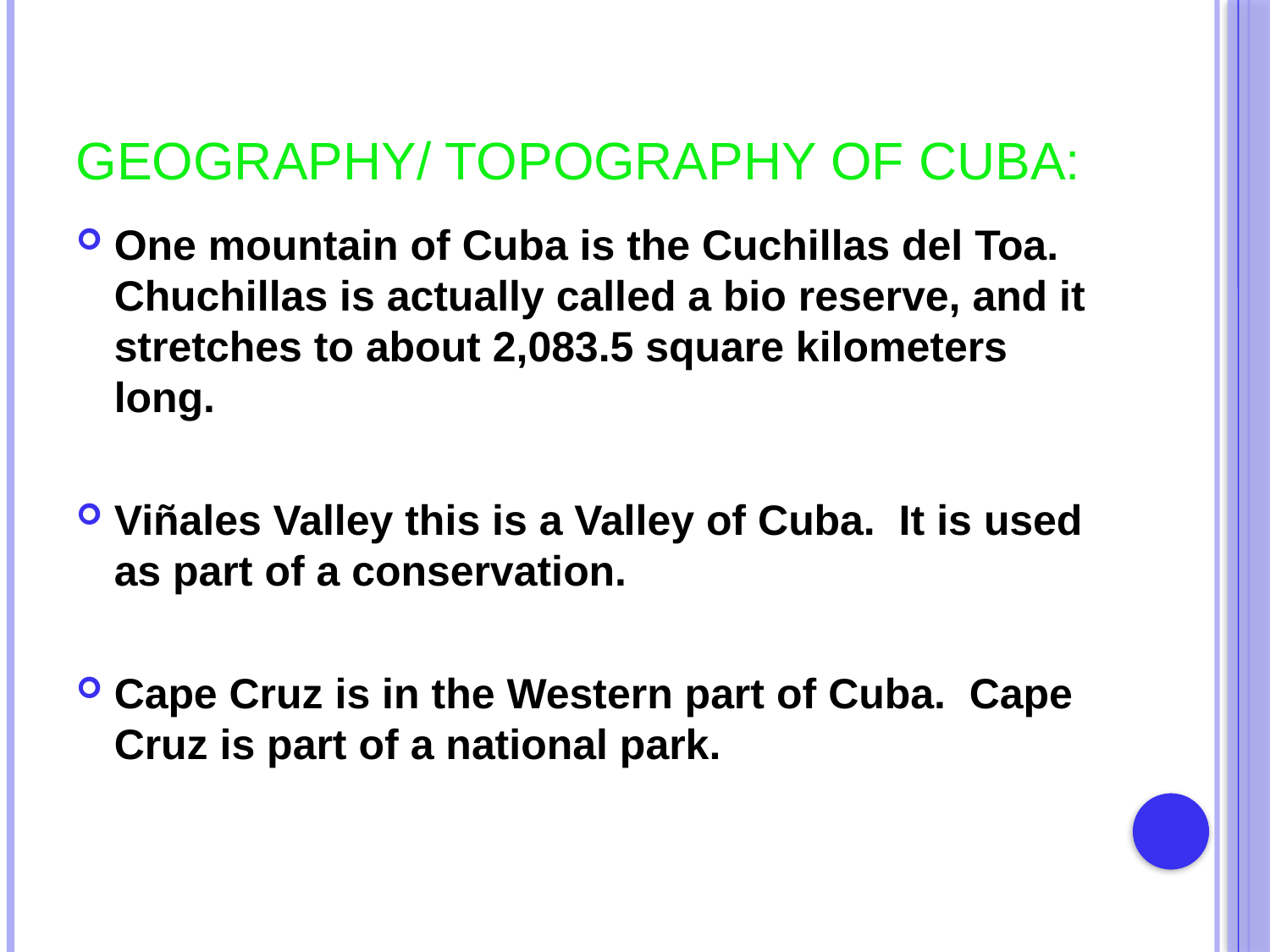

# Geography/ Topography of Cuba:
One mountain of Cuba is the Cuchillas del Toa. Chuchillas is actually called a bio reserve, and it stretches to about 2,083.5 square kilometers long.

Viñales Valley this is a Valley of Cuba.  It is used as part of a conservation.

Cape Cruz is in the Western part of Cuba.  Cape Cruz is part of a national park.